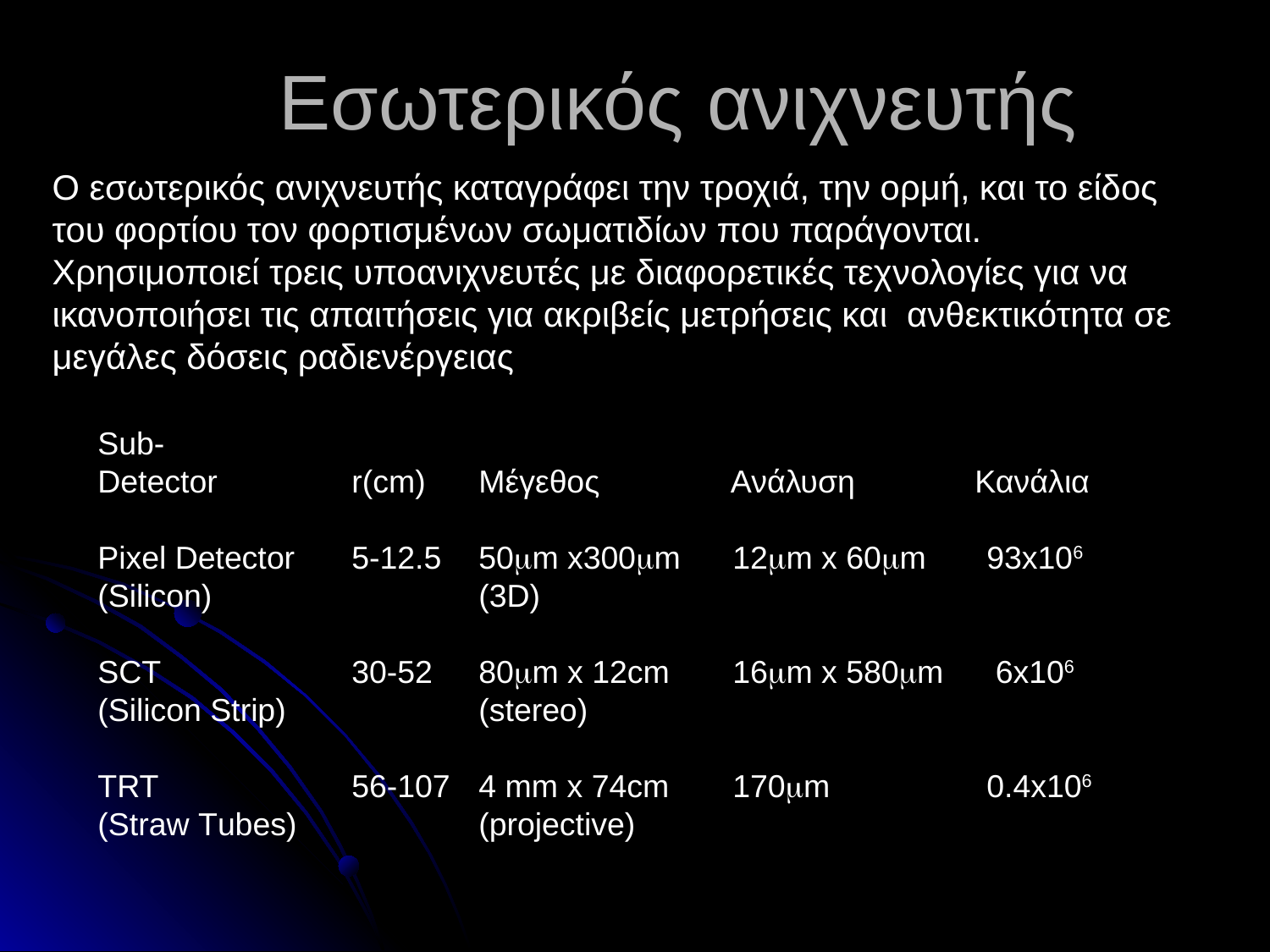

# Εσωτερικός ανιχνευτής
Ο εσωτερικός ανιχνευτής καταγράφει την τροχιά, την ορμή, και το είδος του φορτίου τον φορτισμένων σωματιδίων που παράγονται.
Χρησιμοποιεί τρεις υποανιχνευτές με διαφορετικές τεχνολογίες για να ικανοποιήσει τις απαιτήσεις για ακριβείς μετρήσεις και  ανθεκτικότητα σε μεγάλες δόσεις ραδιενέργειας

Sub-
Detector		r(cm)	Μέγεθος               Ανάλυση	             Κανάλια

Pixel Detector	5-12.5	50μm x300μm	12μm x 60μm 	93x106
(Silicon)			(3D)

SCT 		30-52	80μm x 12cm   	16μm x 580μm	 6x106
(Silicon Strip)		(stereo)

TRT 		56-107	4 mm x 74cm	170μm		0.4x106
(Straw Tubes)		(projective)